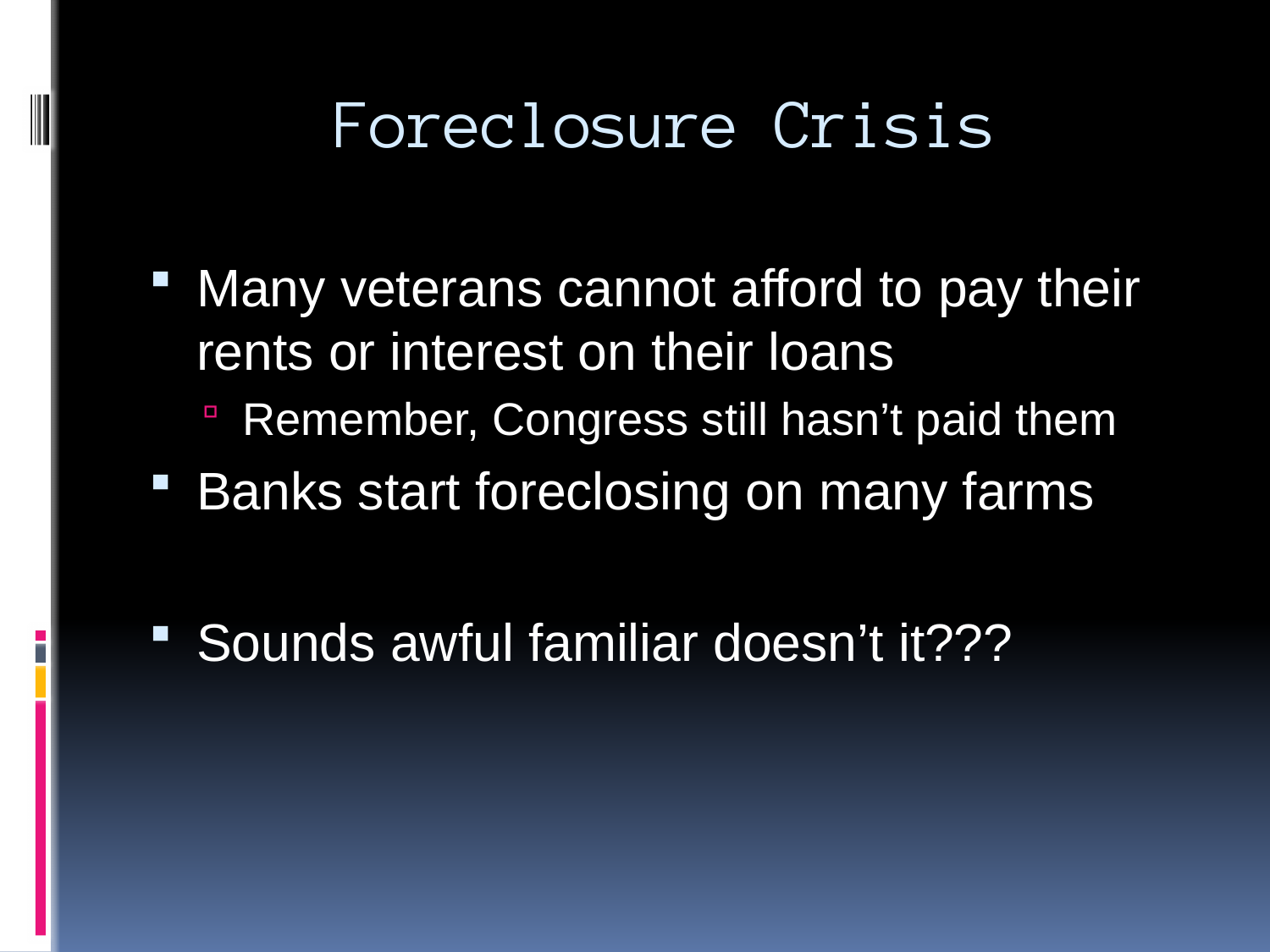

# Foreclosure Crisis
Many veterans cannot afford to pay their rents or interest on their loans
Remember, Congress still hasn’t paid them
Banks start foreclosing on many farms

Sounds awful familiar doesn’t it???